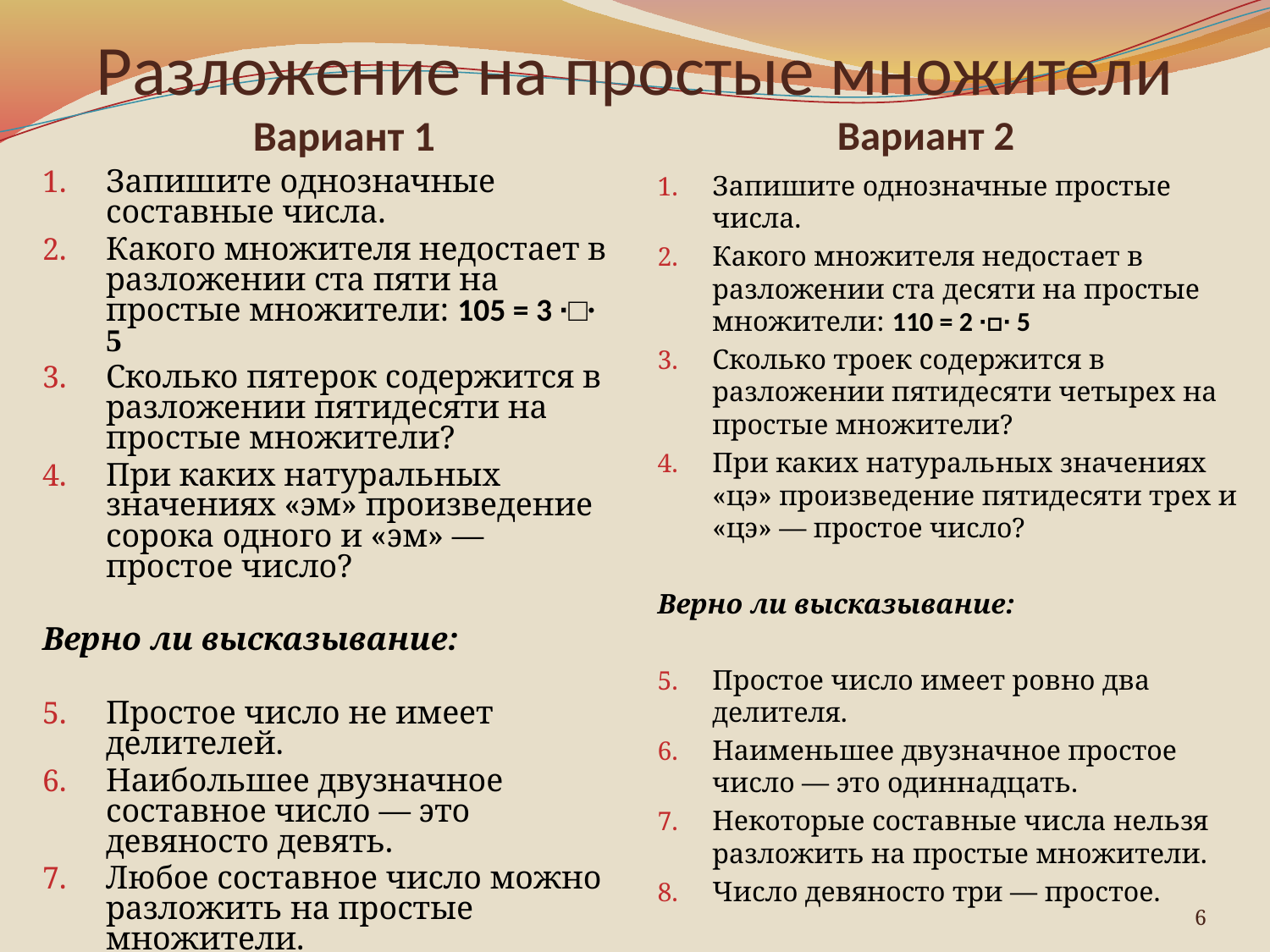

# Разложение на простые множители
Вариант 1
Вариант 2
Запишите однозначные составные числа.
Какого множителя недостает в разложении ста пяти на простые множители: 105 = 3 ∙□∙ 5
Сколько пятерок содержится в разложении пятидесяти на простые множители?
При каких натуральных значениях «эм» произведение сорока одного и «эм» — простое число?

Верно ли высказывание:

Простое число не имеет делителей.
Наибольшее двузначное составное число — это девяносто девять.
Любое составное число можно разложить на простые множители.
Число семьдесят семь — простое.

Запишите однозначные простые числа.
Какого множителя недостает в разложении ста десяти на простые множители: 110 = 2 ∙□∙ 5
Сколько троек содержится в разложении пятидесяти четырех на простые множители?
При каких натуральных значениях «цэ» произведение пятидесяти трех и «цэ» — простое число?

Верно ли высказывание:

Простое число имеет ровно два делителя.
Наименьшее двузначное простое число — это одиннадцать.
Некоторые составные числа нельзя разложить на простые множители.
Число девяносто три — простое.

6